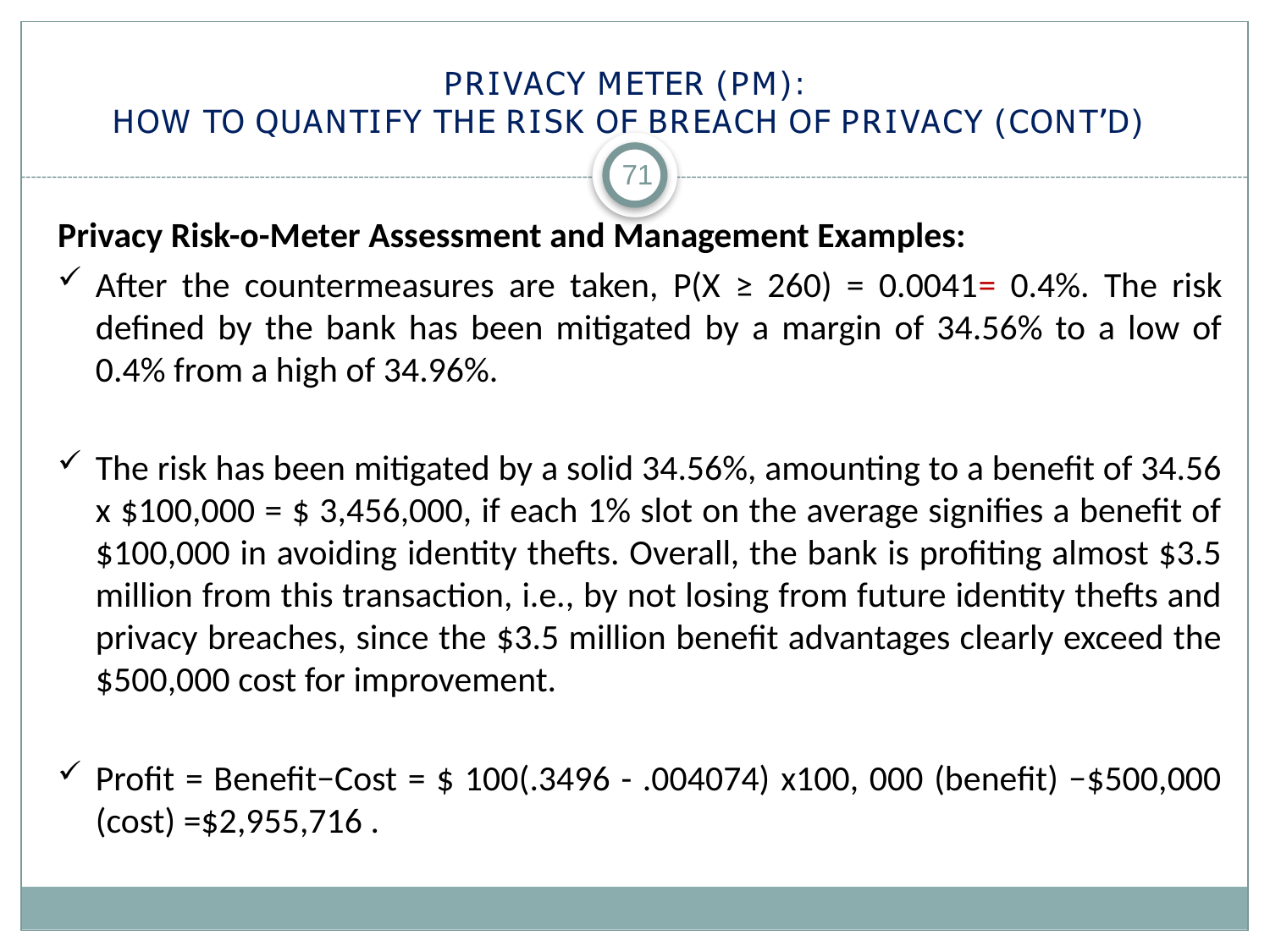

# Privacy Meter (PM): How to Quantify the RISK OF Breach of Privacy (cont’d)
71
Privacy Risk-o-Meter Assessment and Management Examples:
After the countermeasures are taken, P(X ≥ 260) = 0.0041= 0.4%. The risk defined by the bank has been mitigated by a margin of 34.56% to a low of 0.4% from a high of 34.96%.

The risk has been mitigated by a solid 34.56%, amounting to a benefit of 34.56 x $100,000 = $ 3,456,000, if each 1% slot on the average signifies a benefit of $100,000 in avoiding identity thefts. Overall, the bank is profiting almost $3.5 million from this transaction, i.e., by not losing from future identity thefts and privacy breaches, since the $3.5 million benefit advantages clearly exceed the $500,000 cost for improvement.

Profit = Benefit−Cost = $ 100(.3496 - .004074) x100, 000 (benefit) −$500,000 (cost) =$2,955,716 .